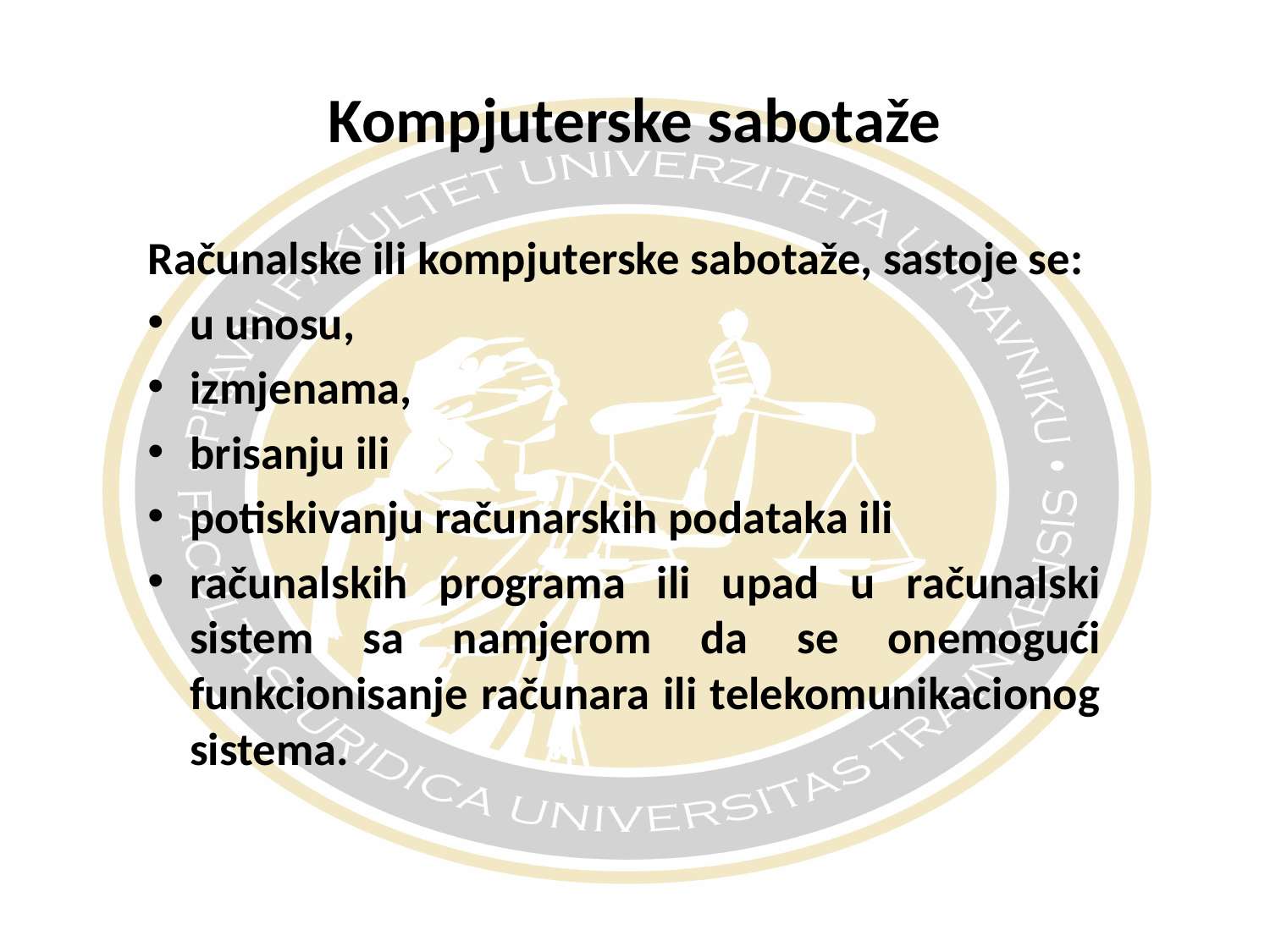

# Kompjuterske sabotaže
Računalske ili kompjuterske sabotaže, sastoje se:
u unosu,
izmjenama,
brisanju ili
potiskivanju računarskih podataka ili
računalskih programa ili upad u računalski sistem sa namjerom da se onemogući funkcionisanje računara ili telekomunikacionog sistema.